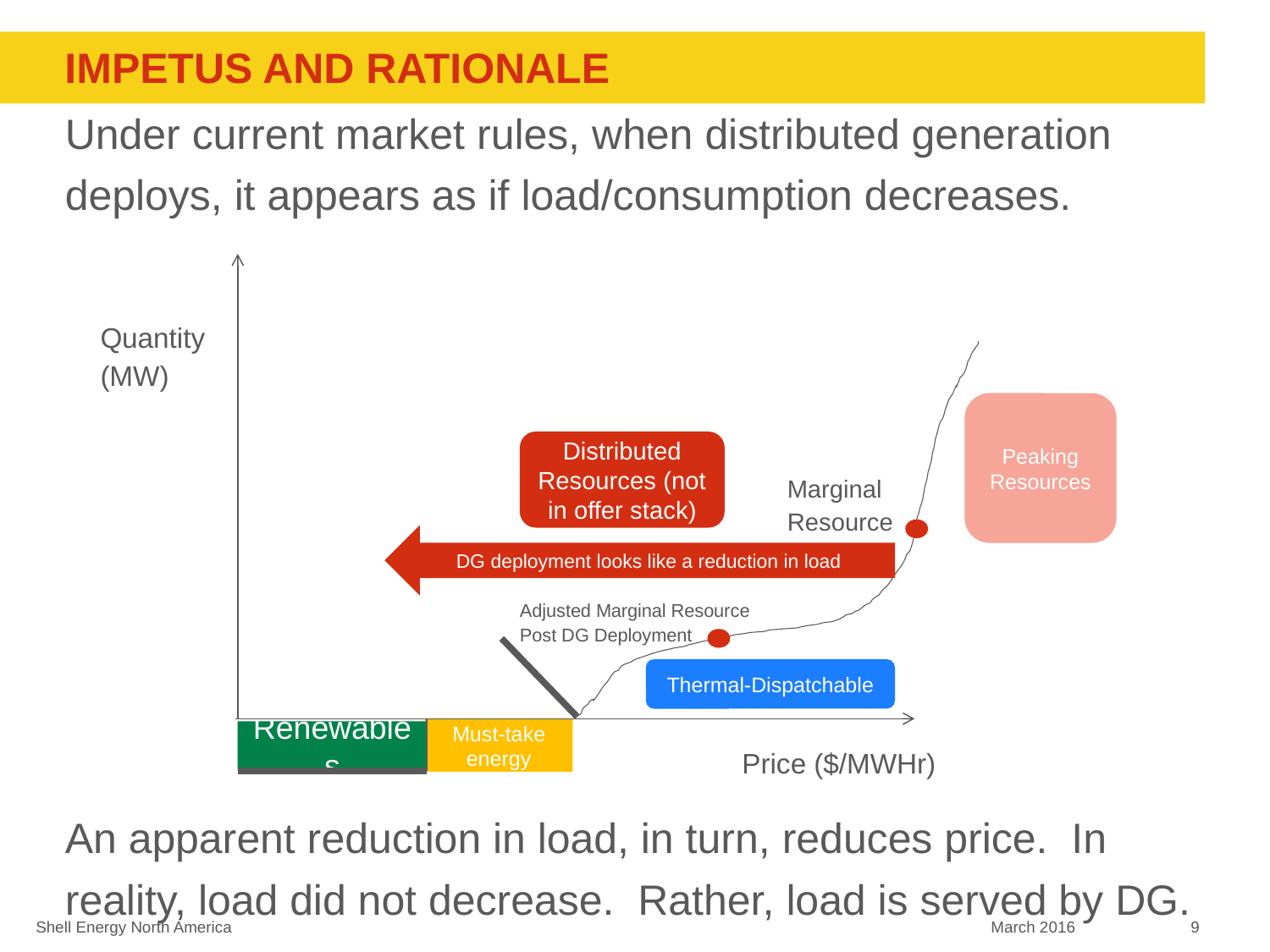

# Impetus and Rationale
Under current market rules, when distributed generation deploys, it appears as if load/consumption decreases.

An apparent reduction in load, in turn, reduces price.  In reality, load did not decrease.  Rather, load is served by DG.
Quantity (MW)

Peaking Resources
Distributed Resources (not in offer stack)
Marginal Resource

DG deployment looks like a reduction in load
Adjusted Marginal Resource Post DG Deployment

Thermal-Dispatchable

Must-take energy
Renewables
Price ($/MWHr)
Shell Energy North America                                                                                                                                                                           March 2016                          9